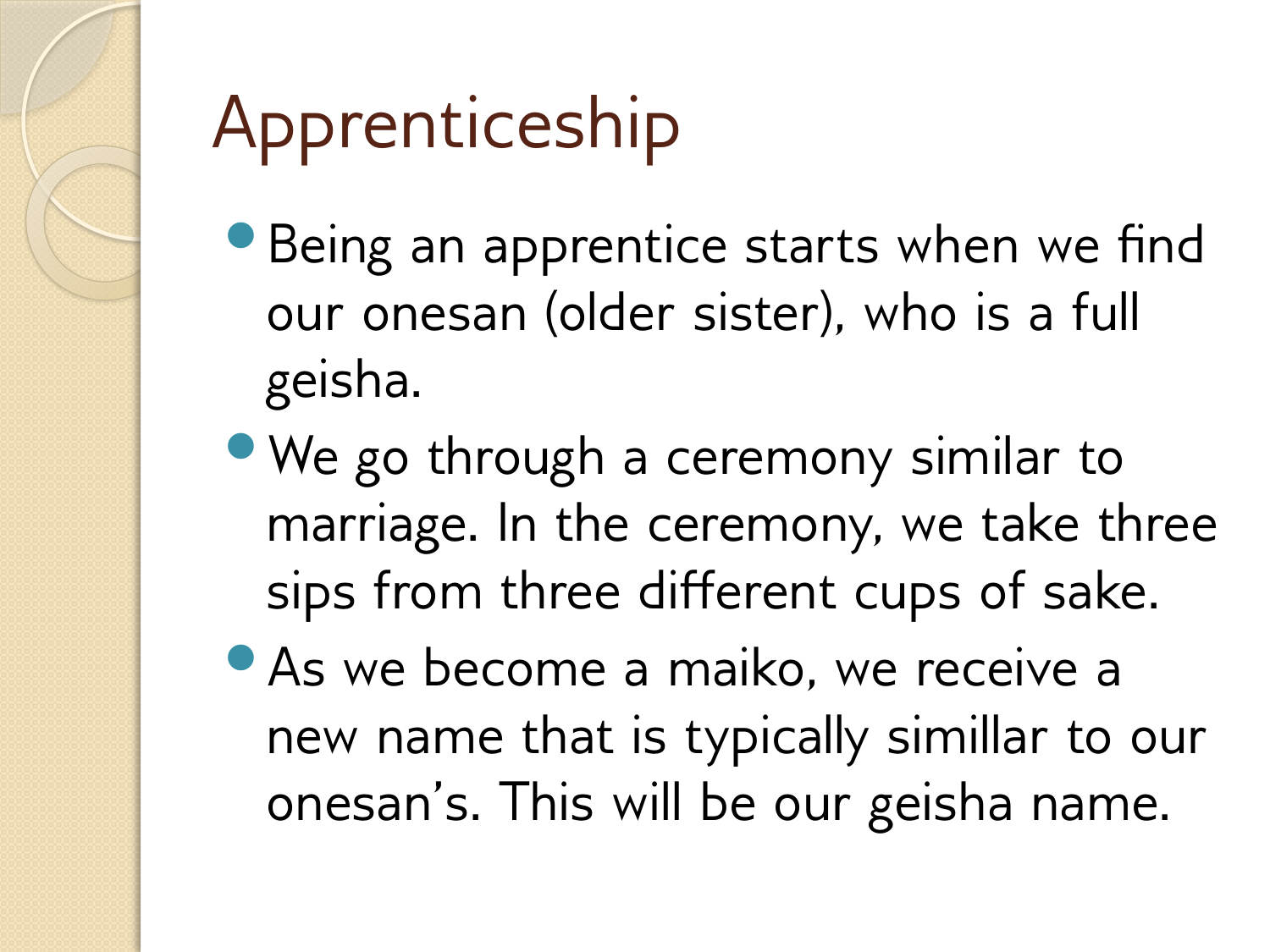

# Apprenticeship
Being an apprentice starts when we find our onesan (older sister), who is a full geisha.
We go through a ceremony similar to marriage. In the ceremony, we take three sips from three different cups of sake.
As we become a maiko, we receive a new name that is typically simillar to our onesan’s. This will be our geisha name.